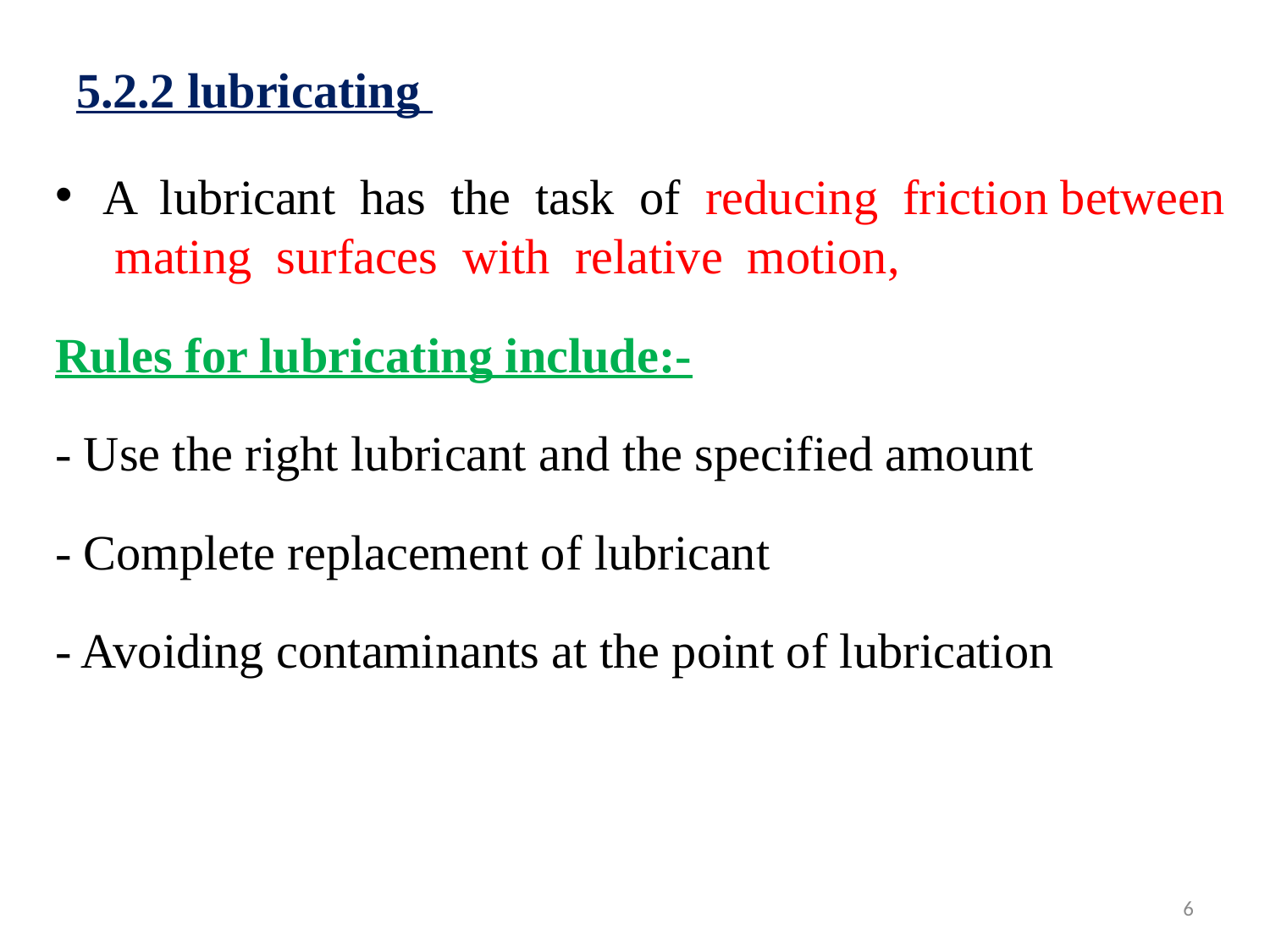

# 5.2.2 lubricating
A  lubricant  has  the  task  of  reducing  friction between  mating  surfaces  with  relative  motion,
Rules for lubricating include:-
- Use the right lubricant and the specified amount
- Complete replacement of lubricant
- Avoiding contaminants at the point of lubrication
6